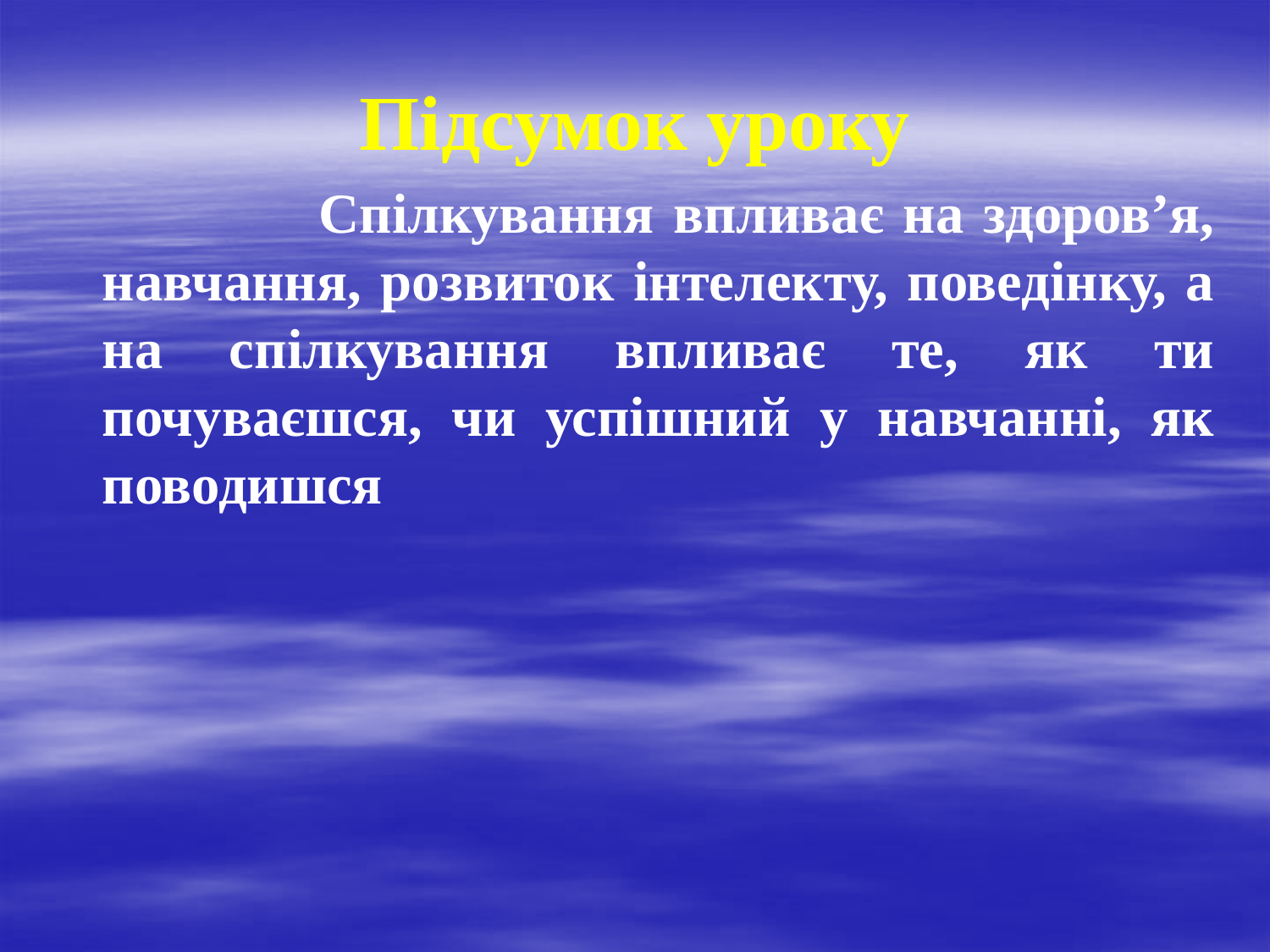

#
Підсумок уроку
	           Спілкування впливає на здоров’я, навчання, розвиток інтелекту, поведінку, а на спілкування впливає те, як ти почуваєшся, чи успішний у навчанні, як поводишся